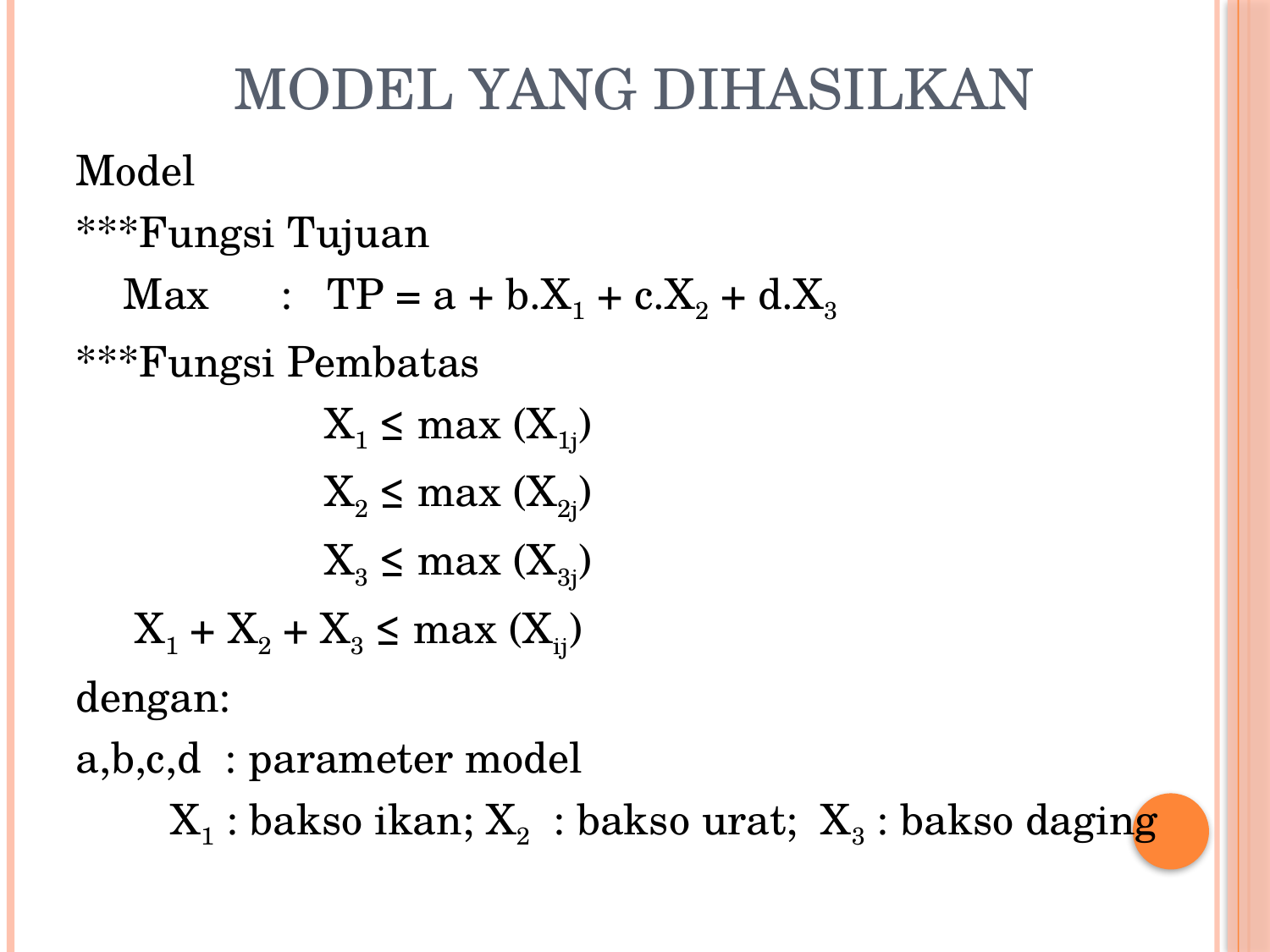

# Model yang Dihasilkan
Model
***Fungsi Tujuan
    Max      :   TP = a + b.X1 + c.X2 + d.X3
***Fungsi Pembatas
                     X1 ≤ max (X1j)
                     X2 ≤ max (X2j)
                     X3 ≤ max (X3j)
     X1 + X2 + X3 ≤ max (Xij)
dengan:
a,b,c,d  : parameter model
        X1 : bakso ikan; X2  : bakso urat;  X3 : bakso daging